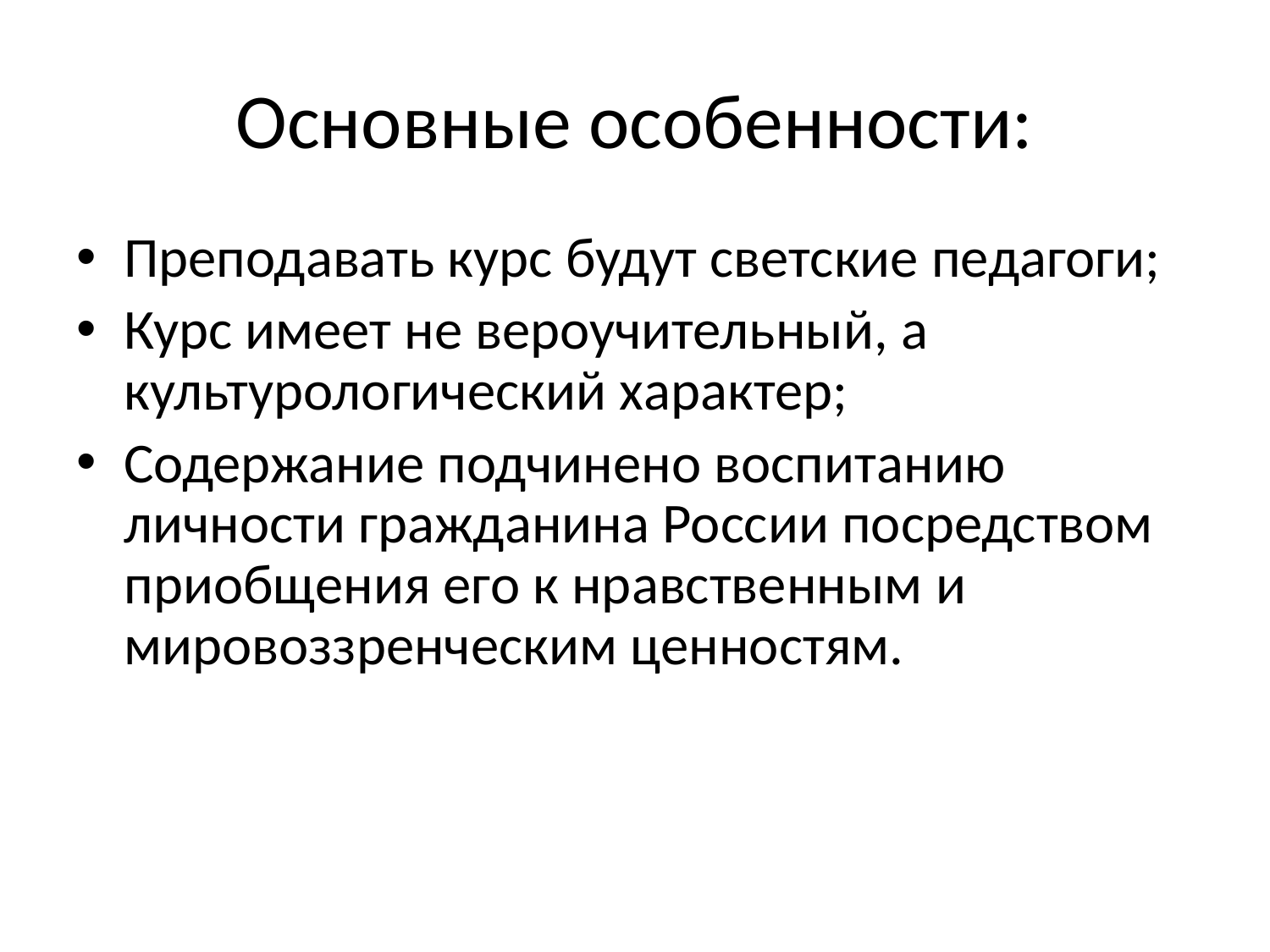

# Основные особенности:
Преподавать курс будут светские педагоги;
Курс имеет не вероучительный, а культурологический характер;
Содержание подчинено воспитанию личности гражданина России посредством приобщения его к нравственным и мировоззренческим ценностям.